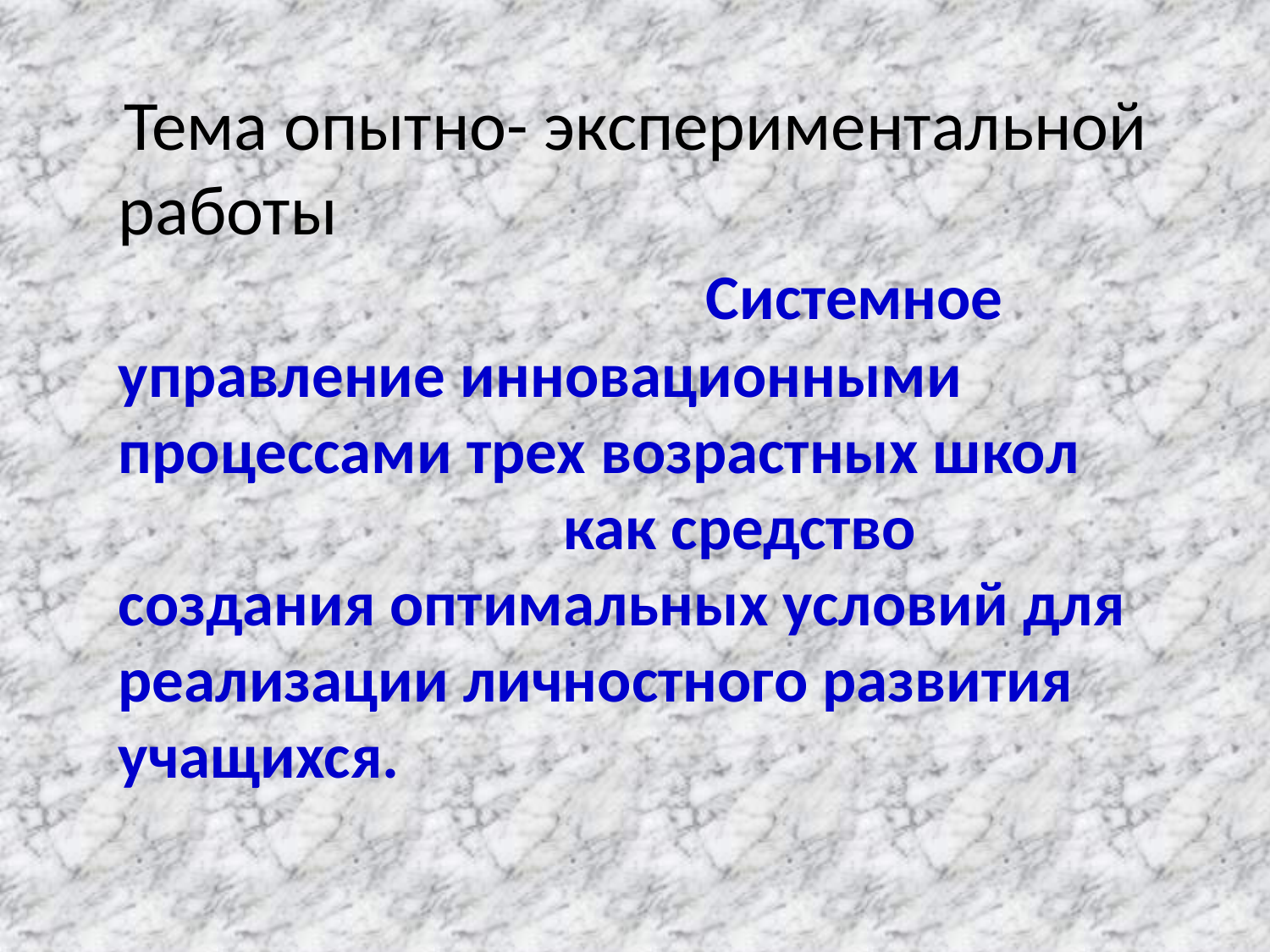

Тема опытно- экспериментальной работы                                                                                         Системное  управление инновационными процессами трех возрастных школ                                    как средство создания оптимальных условий для реализации личностного развития учащихся.